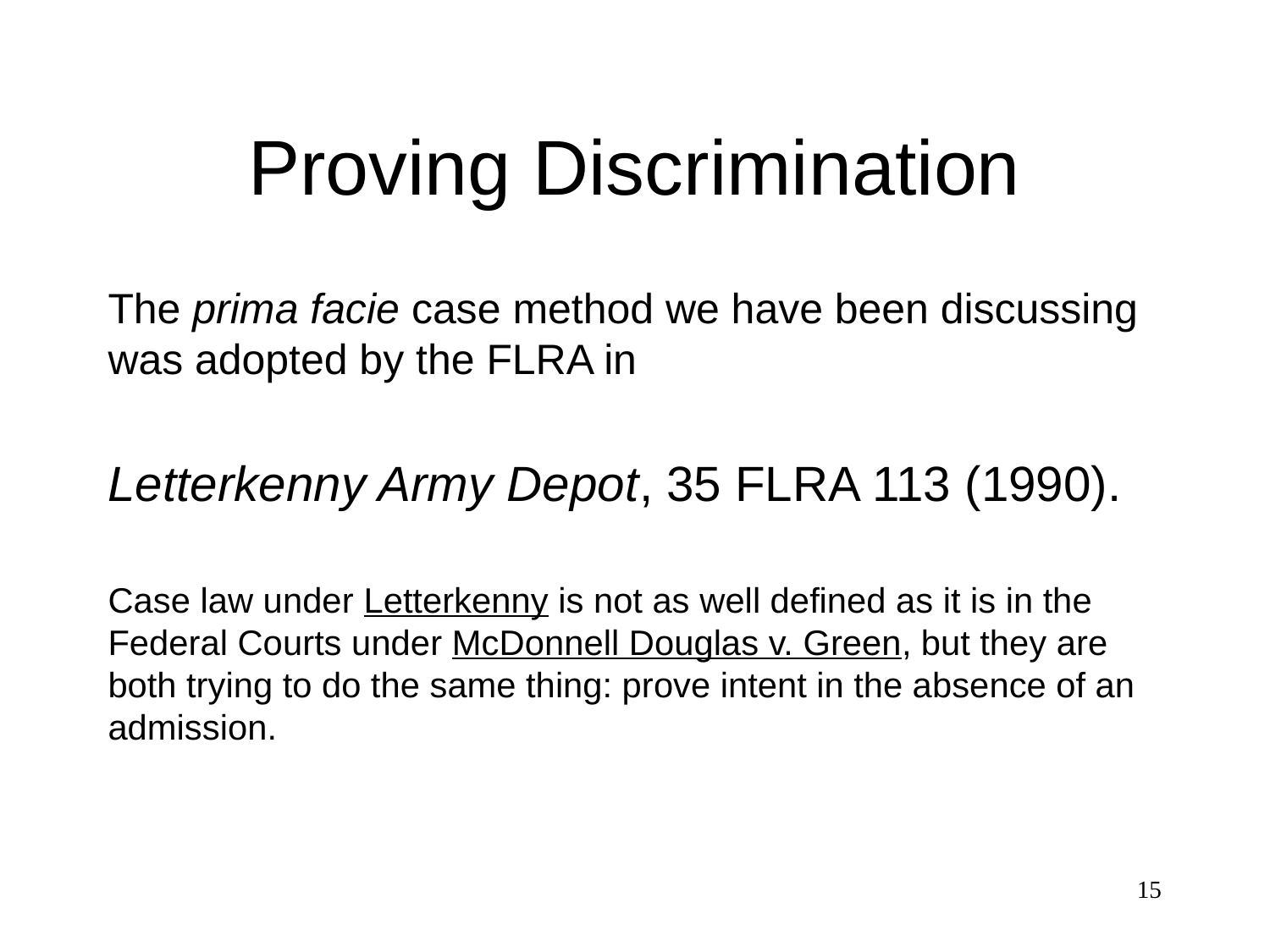

# Proving Discrimination
The prima facie case method we have been discussing was adopted by the FLRA in

Letterkenny Army Depot, 35 FLRA 113 (1990).

Case law under Letterkenny is not as well defined as it is in the Federal Courts under McDonnell Douglas v. Green, but they are both trying to do the same thing: prove intent in the absence of an admission.

15